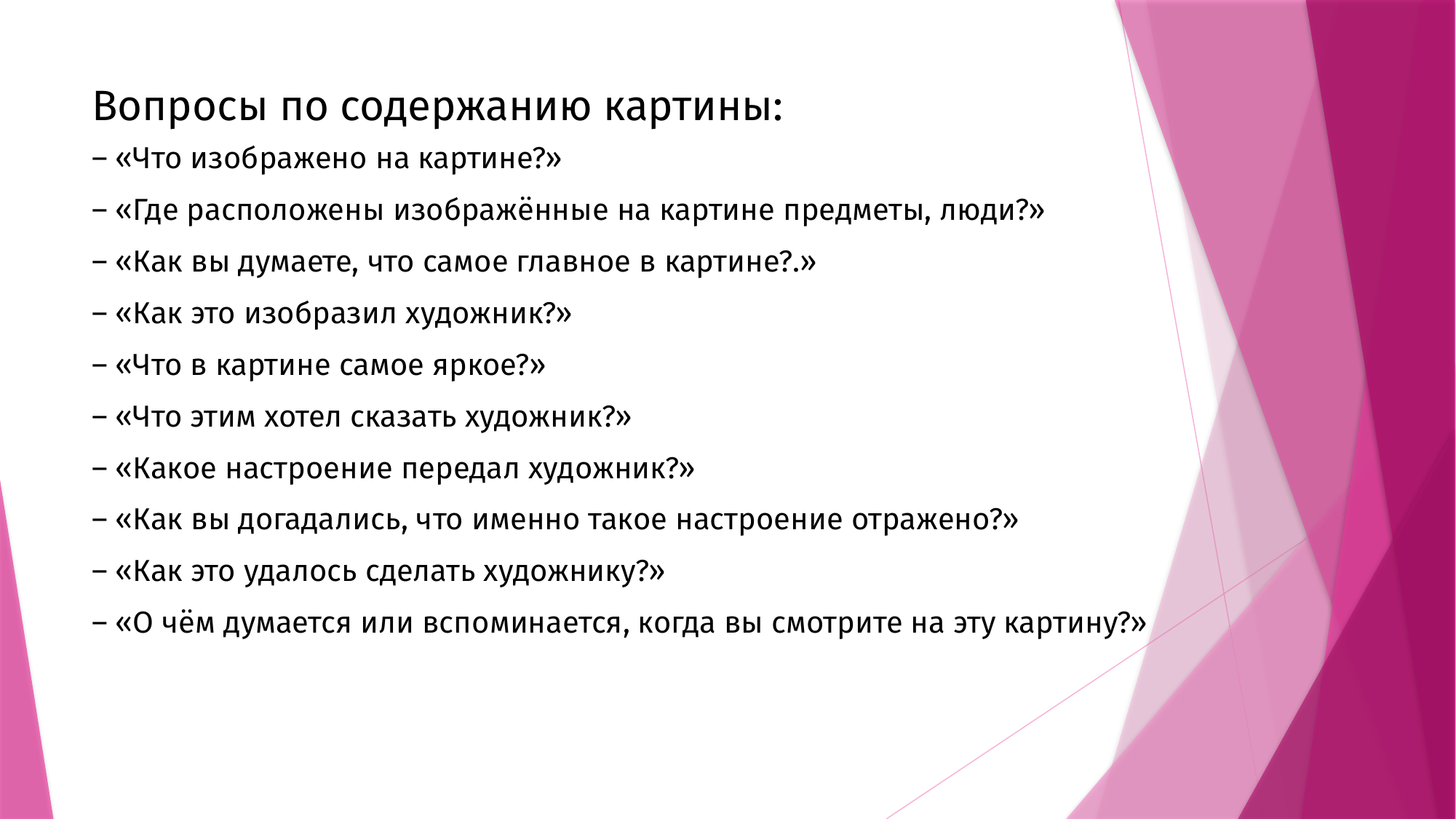

# Вопросы по содержанию картины:
– «Что изображено на картине?»
– «Где расположены изображённые на картине предметы, люди?»
– «Как вы думаете, что самое главное в картине?.»
– «Как это изобразил художник?»
– «Что в картине самое яркое?»
– «Что этим хотел сказать художник?»
– «Какое настроение передал художник?»
– «Как вы догадались, что именно такое настроение отражено?»
– «Как это удалось сделать художнику?»
– «О чём думается или вспоминается, когда вы смотрите на эту картину?»